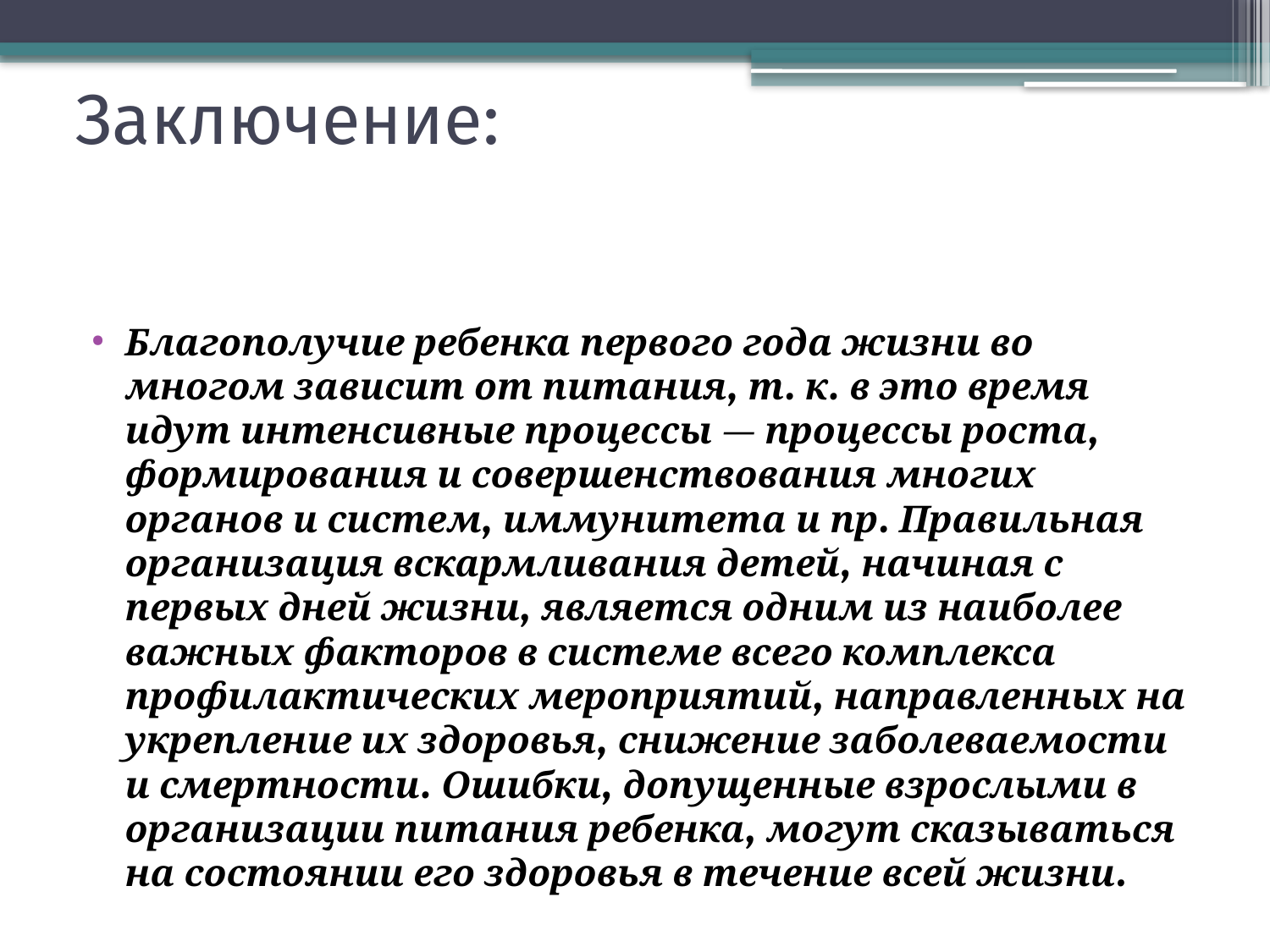

# Заключение:
Благополучие ребенка первого года жизни во многом зависит от питания, т. к. в это время идут интенсивные процессы — процессы роста, формирования и совершенствования многих органов и систем, иммунитета и пр. Правильная организация вскармливания детей, начиная с первых дней жизни, является одним из наиболее важных факторов в системе всего комплекса профилактических мероприятий, направленных на укрепление их здоровья, снижение заболеваемости и смертности. Ошибки, допущенные взрослыми в организации питания ребенка, могут сказываться на состоянии его здоровья в течение всей жизни.